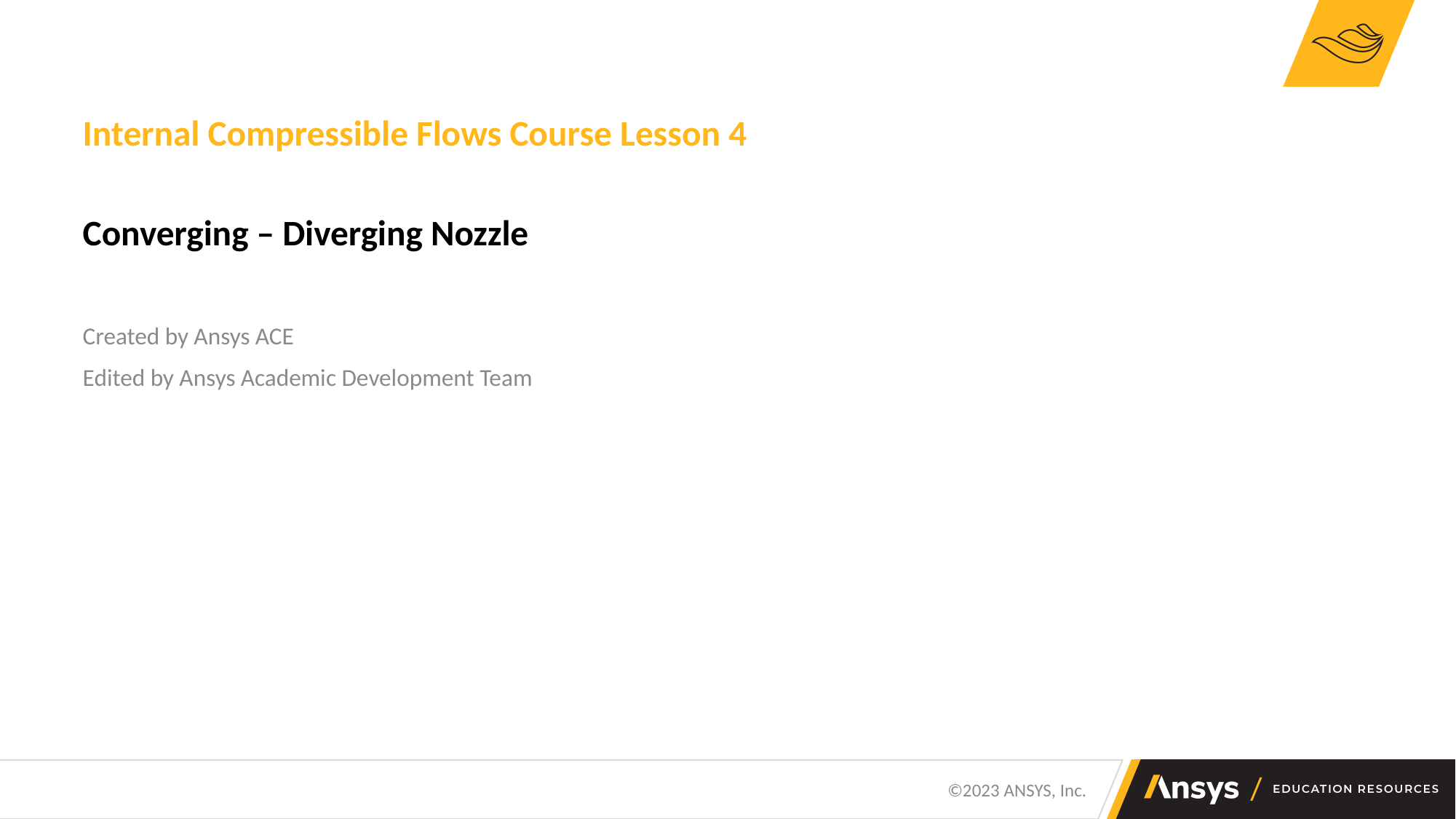

Internal Compressible Flows Course Lesson 4

Converging – Diverging Nozzle
Created by Ansys ACE
Edited by Ansys Academic Development Team